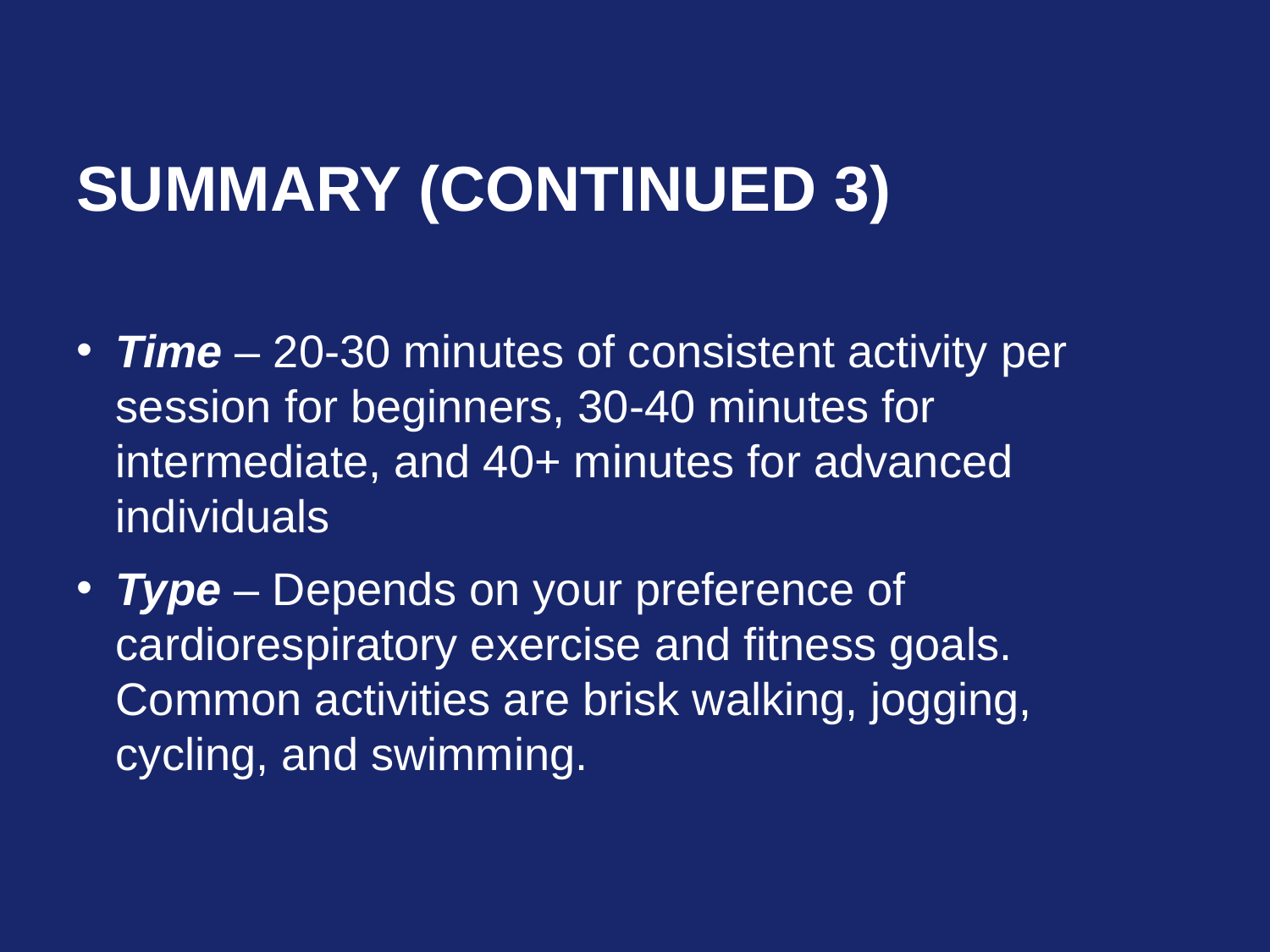

# Summary (Continued 3)
Time – 20-30 minutes of consistent activity per session for beginners, 30-40 minutes for intermediate, and 40+ minutes for advanced individuals
Type – Depends on your preference of cardiorespiratory exercise and fitness goals. Common activities are brisk walking, jogging, cycling, and swimming.